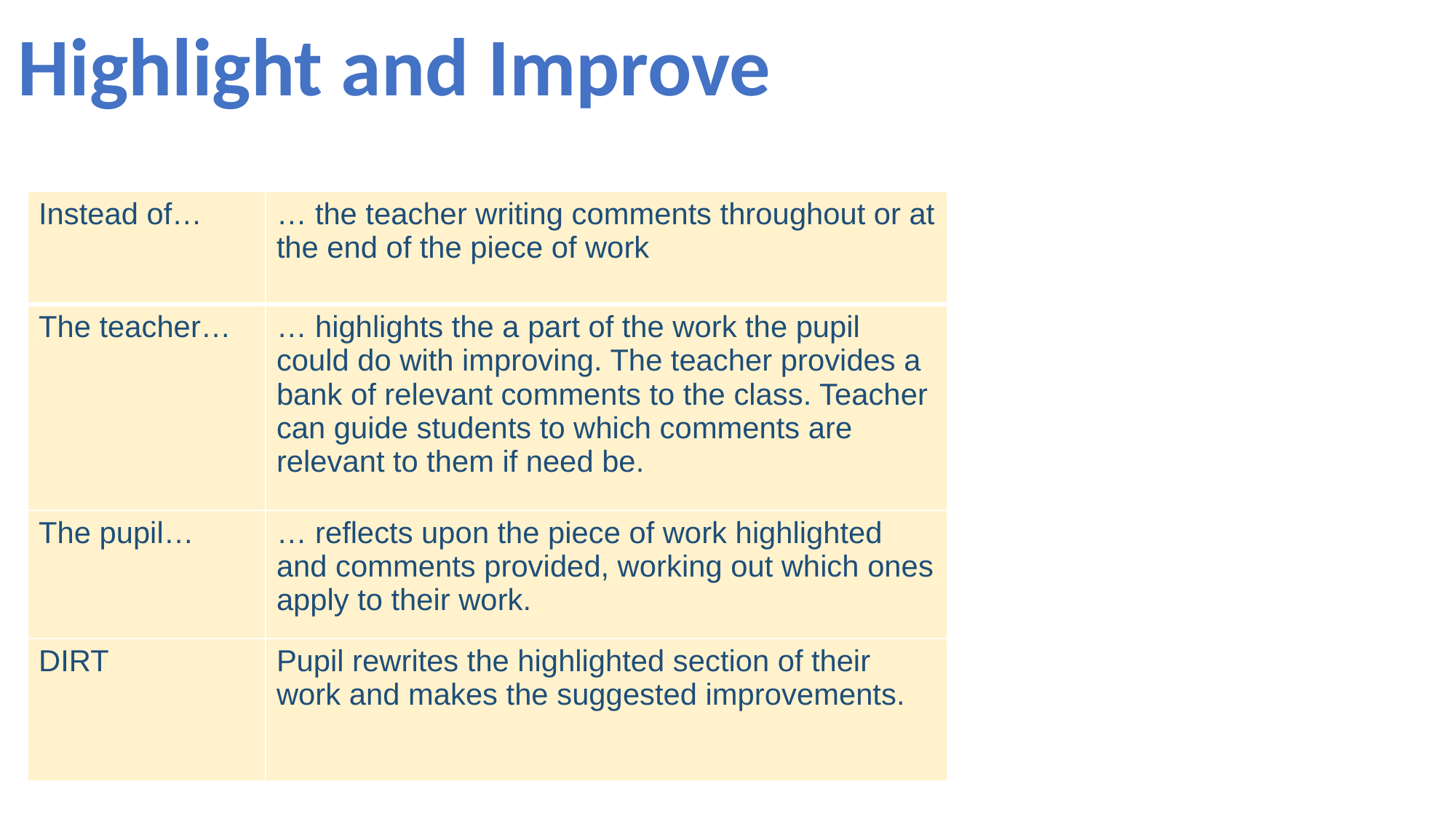

Highlight and Improve
| Instead of… | … the teacher writing comments throughout or at the end of the piece of work |
| --- | --- |
| The teacher… | … highlights the a part of the work the pupil could do with improving. The teacher provides a bank of relevant comments to the class. Teacher can guide students to which comments are relevant to them if need be. |
| The pupil… | … reflects upon the piece of work highlighted and comments provided, working out which ones apply to their work. |
| DIRT | Pupil rewrites the highlighted section of their work and makes the suggested improvements. |
This approach enables the pupil to reflect on their progress and effort within a lesson.